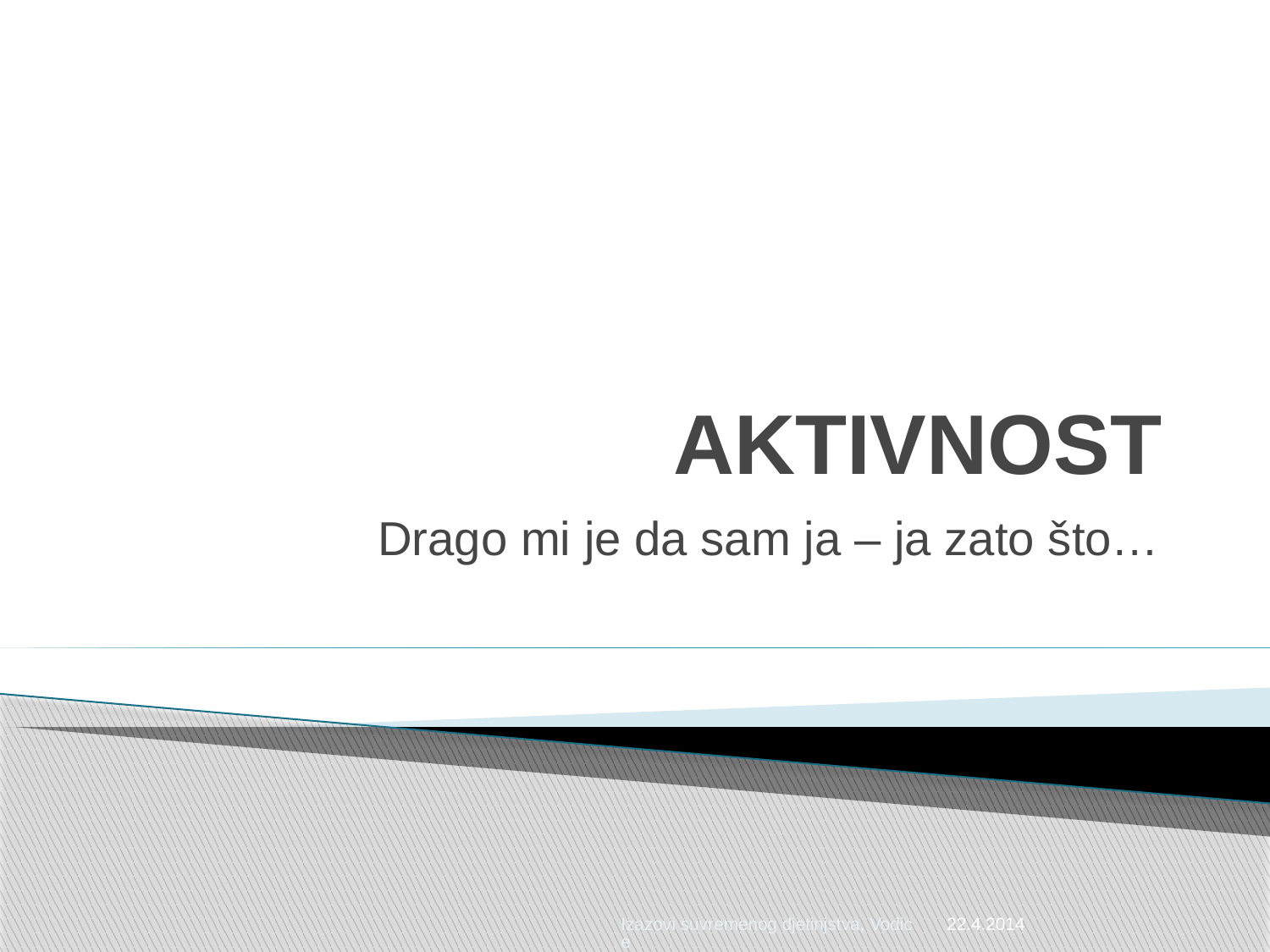

# AKTIVNOST
Drago mi je da sam ja – ja zato što…
Izazovi suvremenog djetinjstva, Vodice
22.4.2014